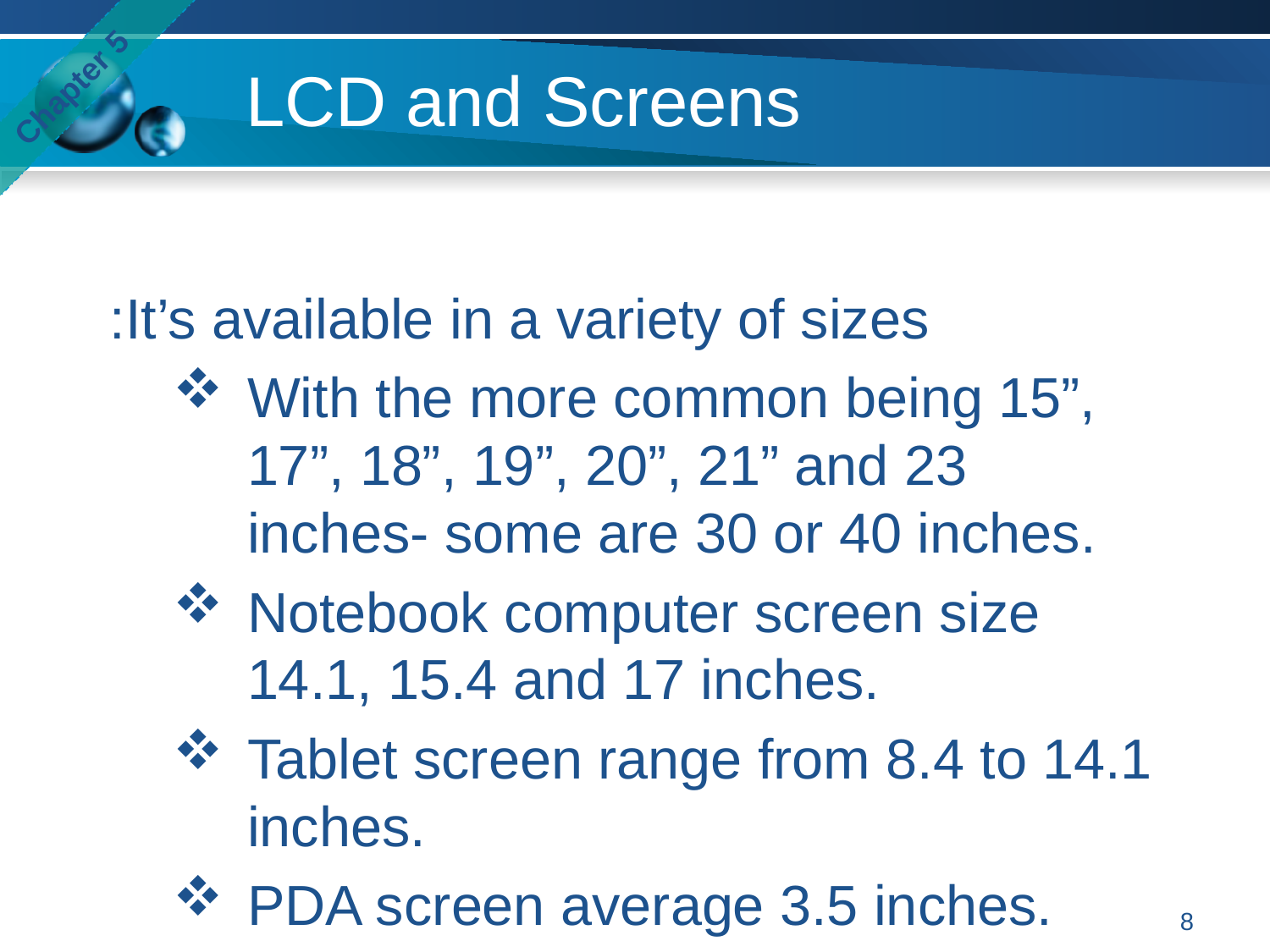

# LCD and Screens
Chapter 5
It’s available in a variety of sizes:
With the more common being 15”, 17”, 18”, 19”, 20”, 21” and 23 inches- some are 30 or 40 inches.
Notebook computer screen size 14.1, 15.4 and 17 inches.
Tablet screen range from 8.4 to 14.1 inches.
PDA screen average 3.5 inches.
Smart phones screen rang from 2.5 to 3.5 inches.
8